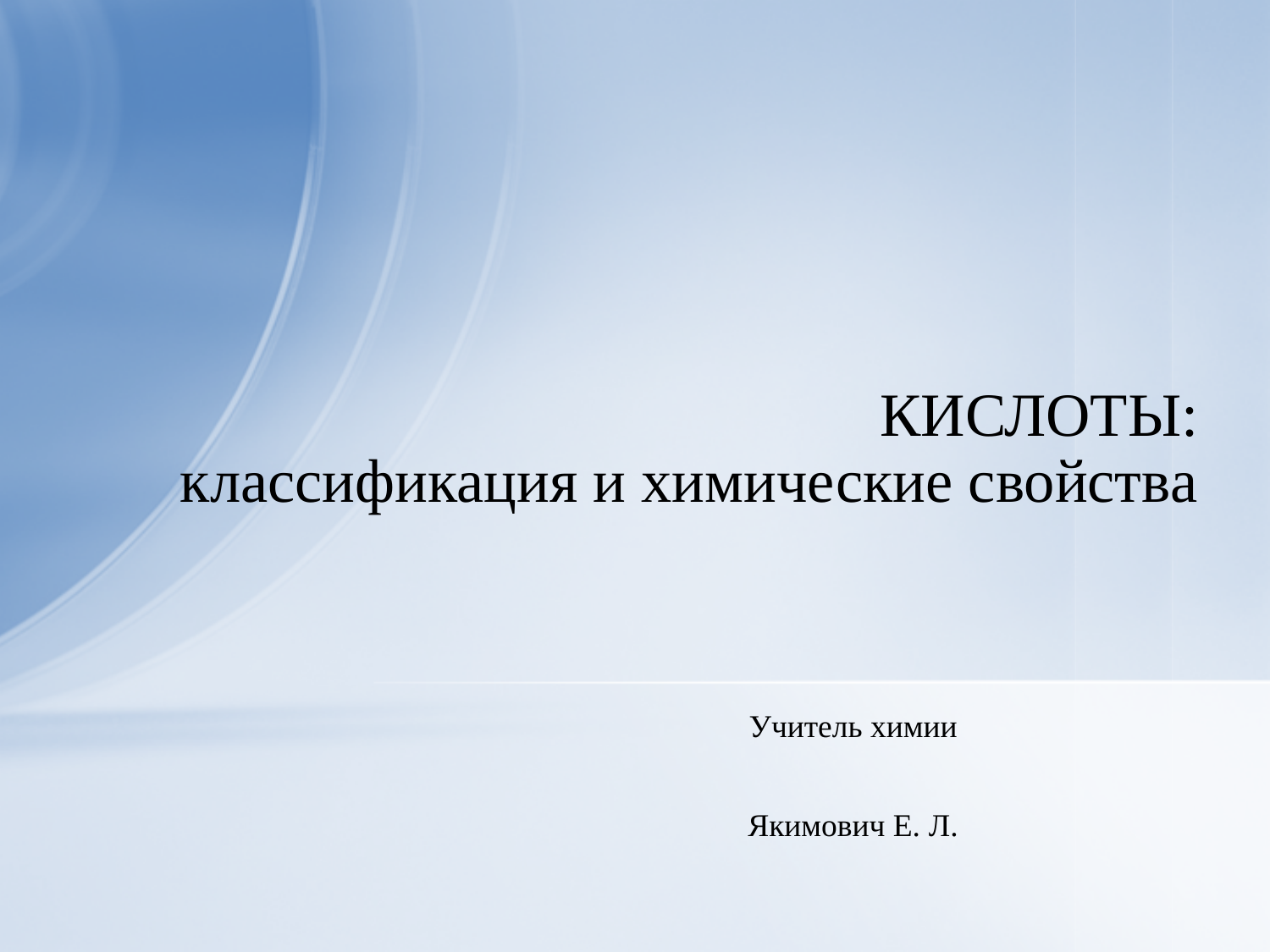

# КИСЛОТЫ: классификация и химические свойства
Учитель химии
Якимович Е. Л.